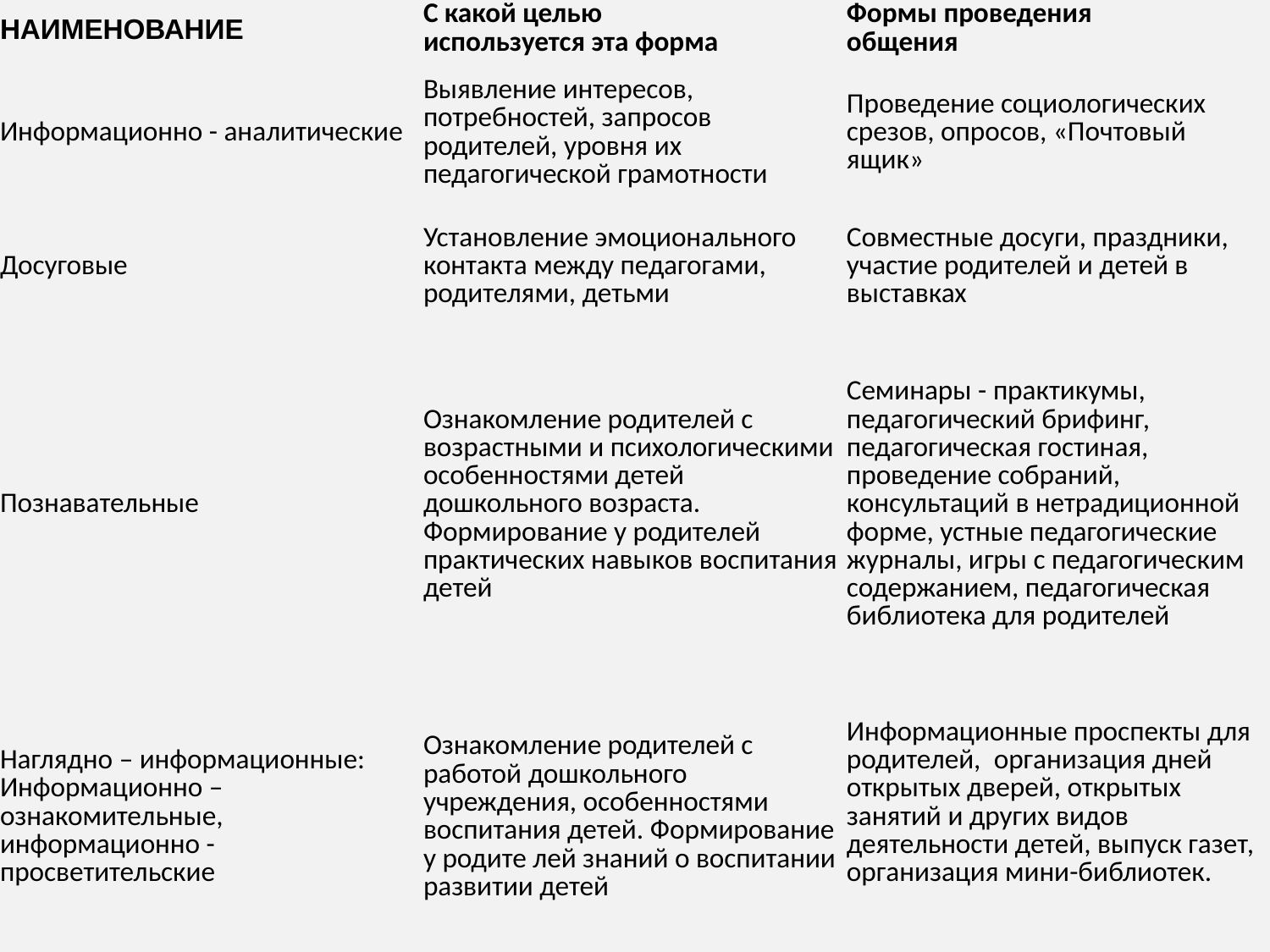

| НАИМЕНОВАНИЕ | С какой целью используется эта форма | Формы проведения общения |
| --- | --- | --- |
| Информационно - аналитические | Выявление интересов, потребностей, запросов  родителей, уровня их педагогической грамотности | Проведение социологических срезов, опросов, «Почтовый ящик» |
| Досуговые | Установление эмоционального контакта между педагогами, родителями, детьми | Совместные досуги, праздники, участие родителей и детей в выставках |
| Познавательные | Ознакомление родителей с возрастными и психологическими особенностями детей дошкольного возраста. Формирование у родителей практических навыков воспитания детей | Семинары - практикумы, педагогический брифинг, педагогическая гостиная, проведение собраний, консультаций в нетрадиционной форме, устные педагогические журналы, игры с педагогическим содержанием, педагогическая библиотека для родителей |
| Наглядно – информационные: Информационно – ознакомительные, информационно - просветительские | Ознакомление родителей с работой дошкольного учреждения, особенностями воспитания детей. Формирование у родите лей знаний о воспитании развитии детей | Информационные проспекты для родителей,  организация дней открытых дверей, открытых занятий и других видов деятельности детей, выпуск газет, организация мини-библиотек. |